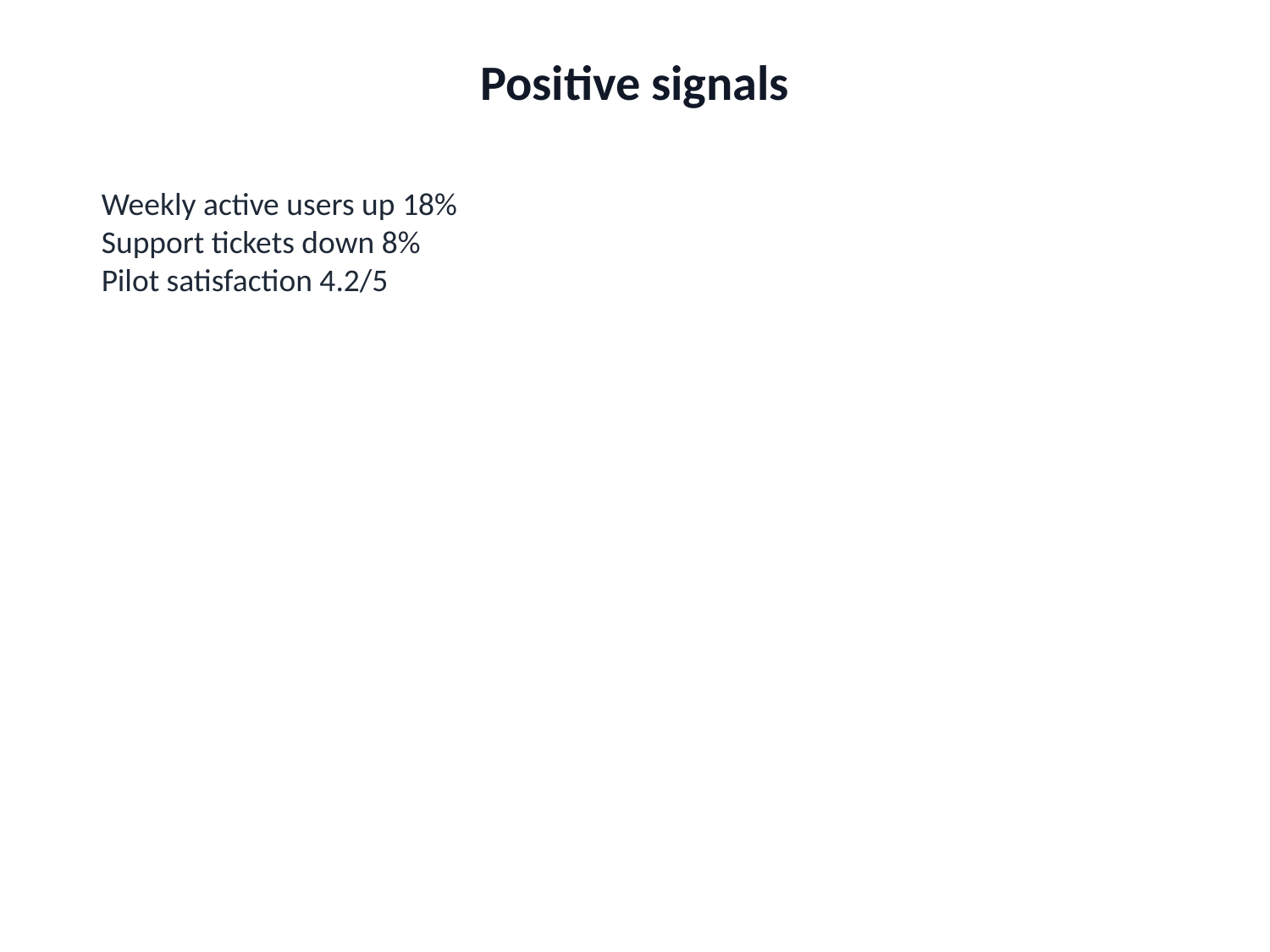

Positive signals
Weekly active users up 18%
Support tickets down 8%
Pilot satisfaction 4.2/5